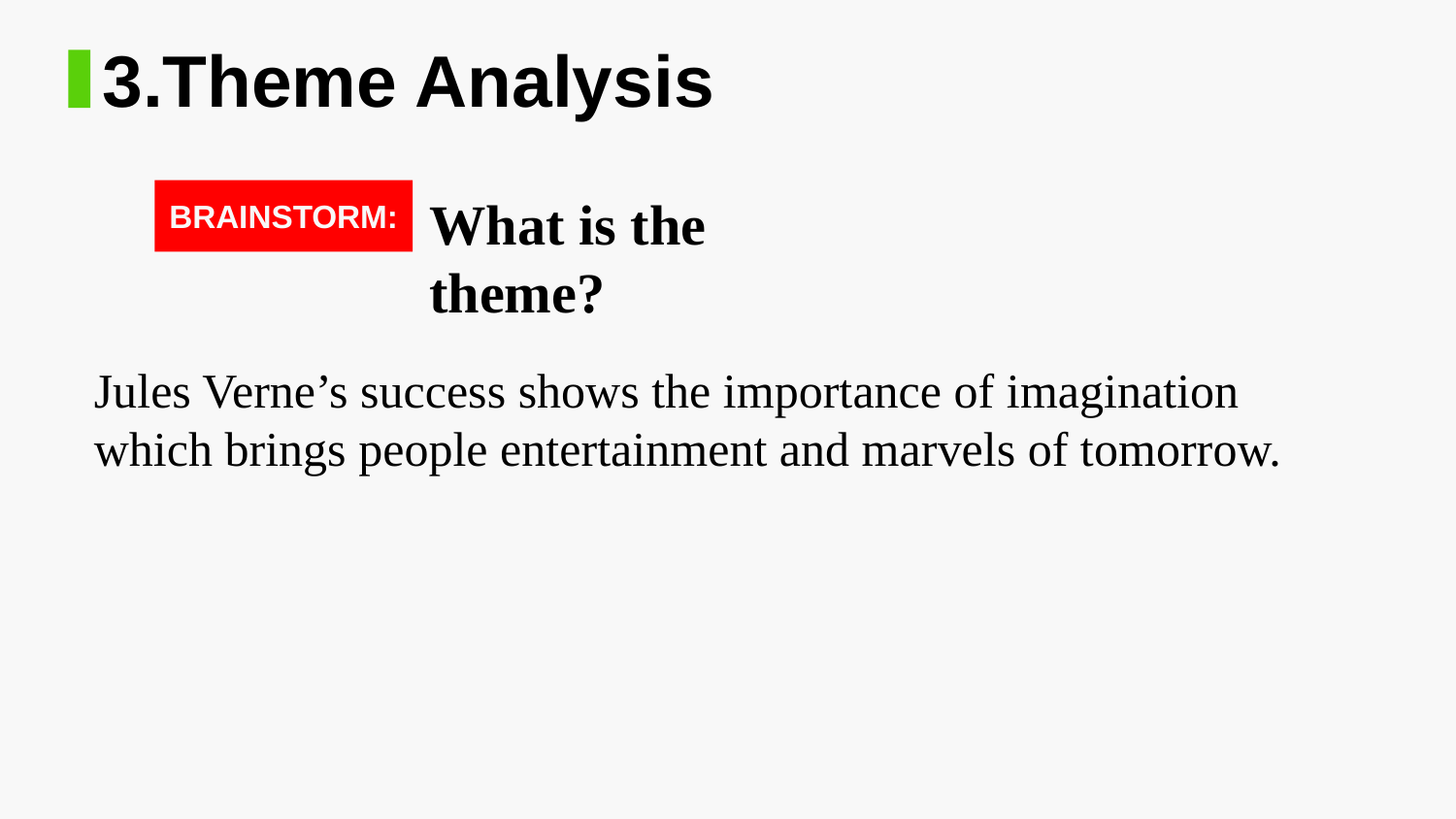

3.Theme Analysis

BRAINSTORM:
What is the theme?
Jules Verne’s success shows the importance of imagination which brings people entertainment and marvels of tomorrow.